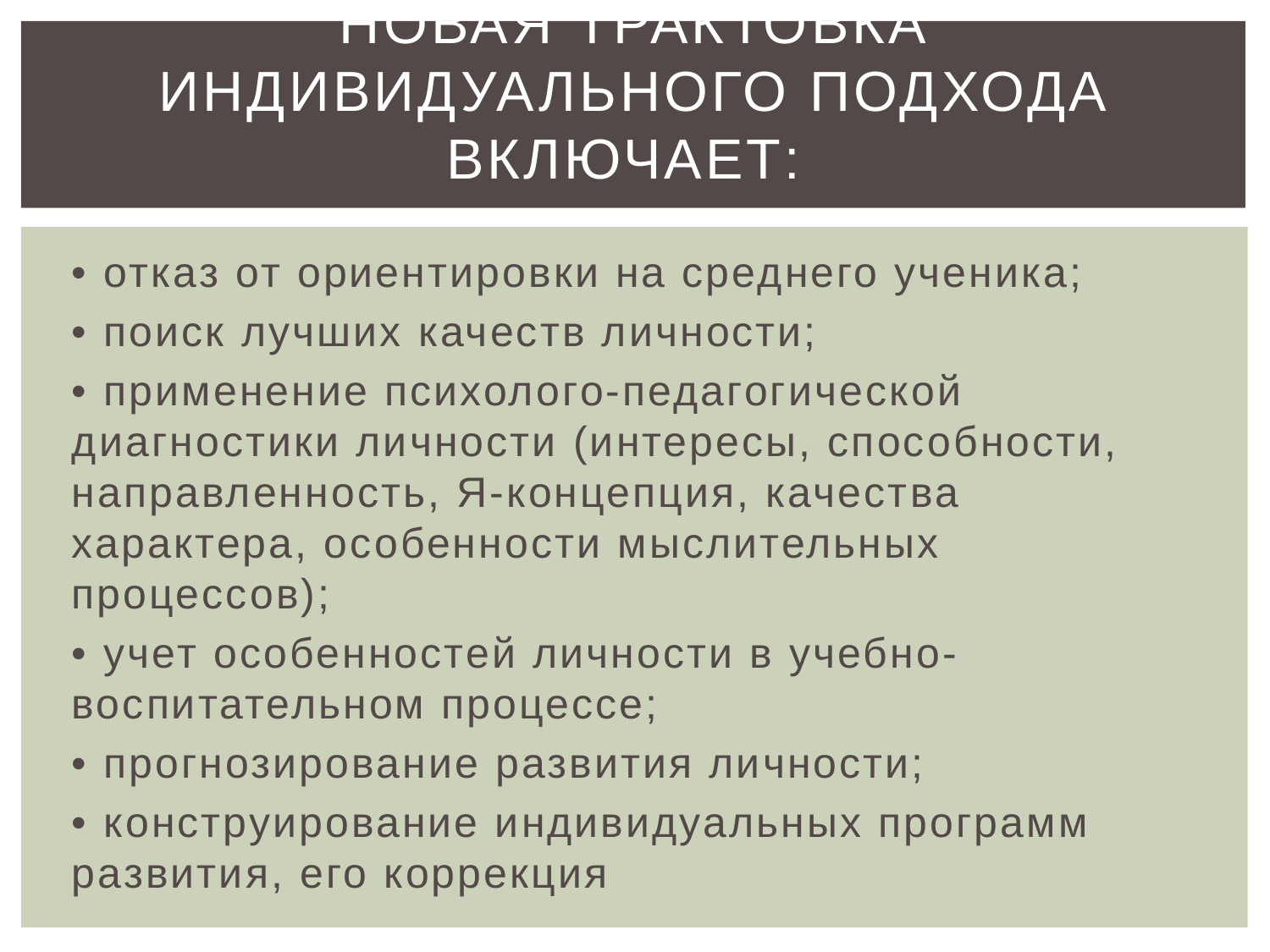

# Новая трактовка индивидуального подхода включает:
• отказ от ориентировки на среднего ученика;
• поиск лучших качеств личности;
• применение психолого-педагогической диагностики личности (интересы, способности, направленность, Я-концепция, качества характера, особенности мыслительных процессов);
• учет особенностей личности в учебно-воспитательном процессе;
• прогнозирование развития личности;
• конструирование индивидуальных программ развития, его коррекция